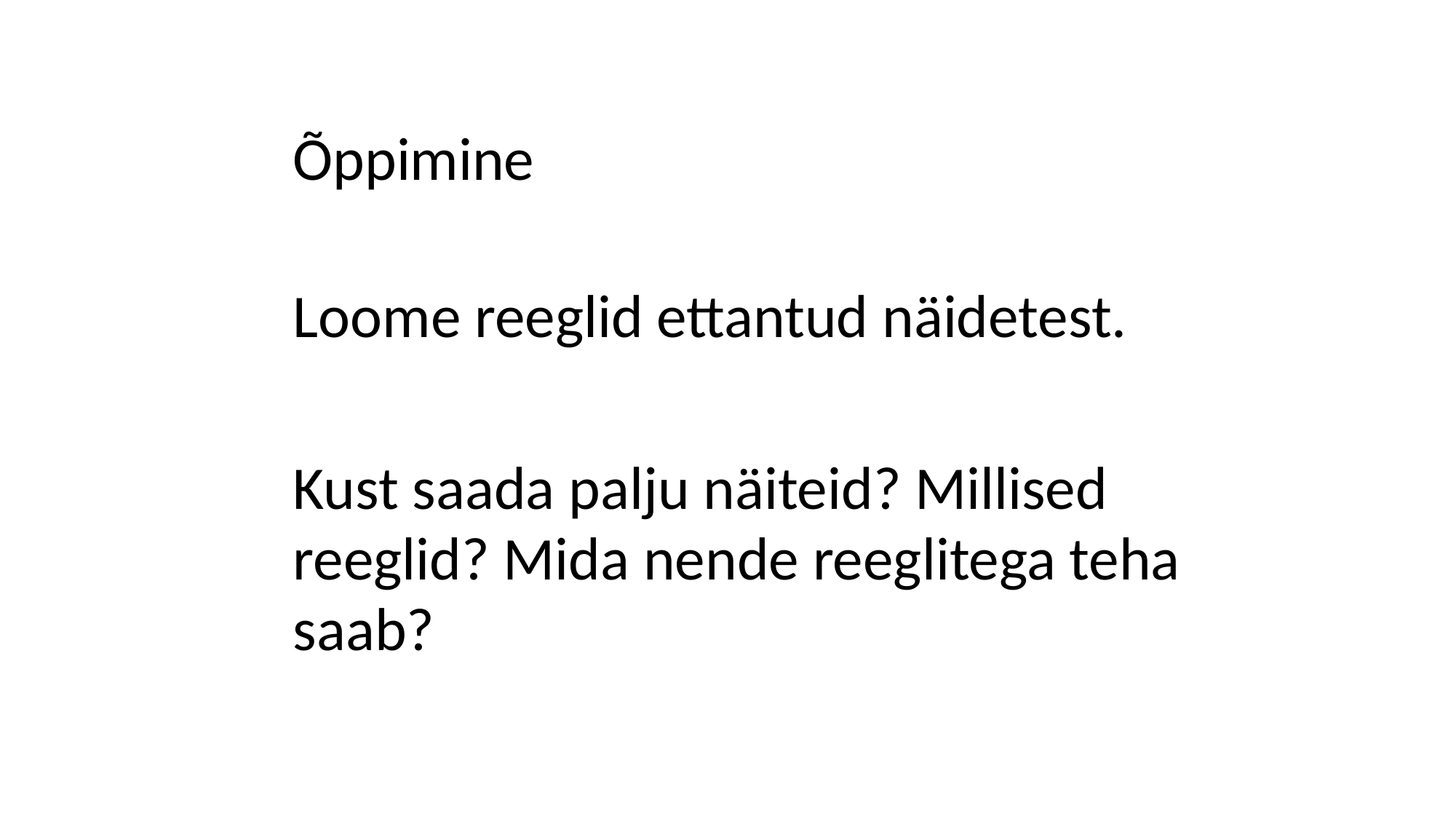

#
Õppimine

Loome reeglid ettantud näidetest.

Kust saada palju näiteid? Millised reeglid? Mida nende reeglitega teha saab?